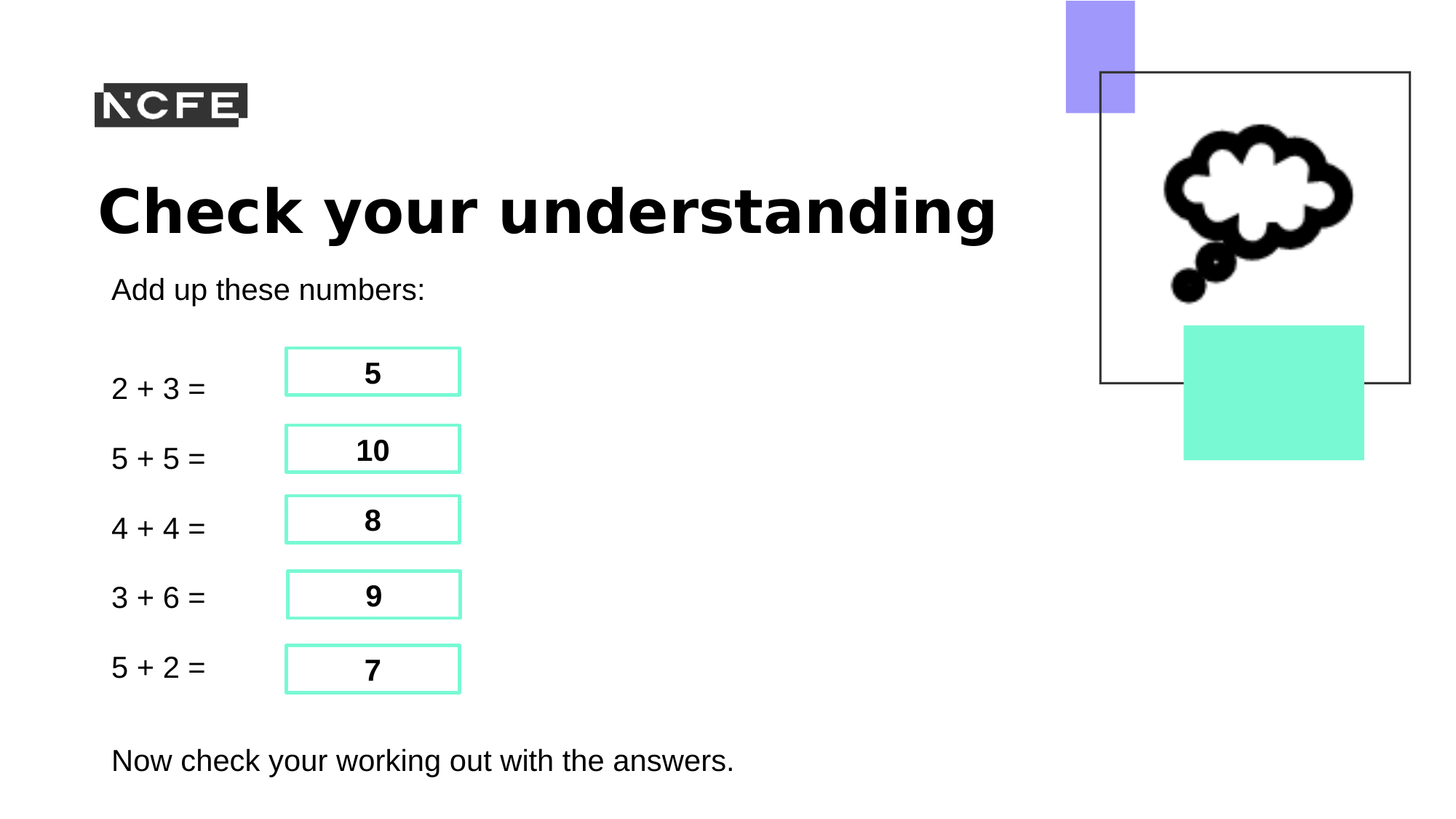

Add up these numbers:

2 + 3 =
5 + 5 =
4 + 4 =
3 + 6 =
5 + 2 =
5
10
8
9
7
Now check your working out with the answers.